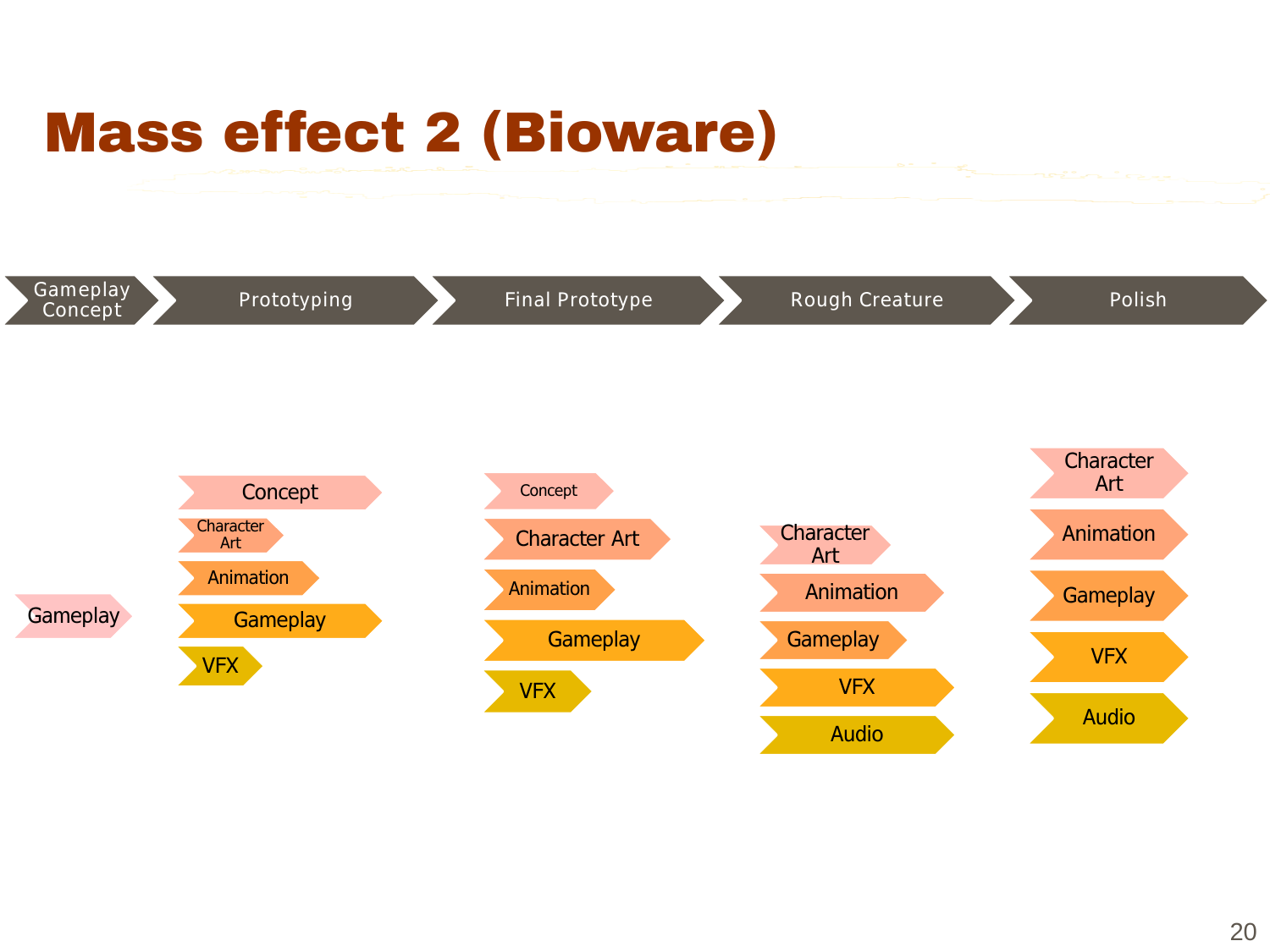

# Mass effect 2 (Bioware)
Gameplay Concept
Prototyping
Final Prototype
Rough Creature
Polish
Concept
Character Art
Animation
Gameplay
VFX
Concept
Character Art
Animation
Gameplay
VFX
Character Art
Animation
Gameplay
VFX
Audio
Character Art
Animation
Gameplay
VFX
Audio

Gameplay
20